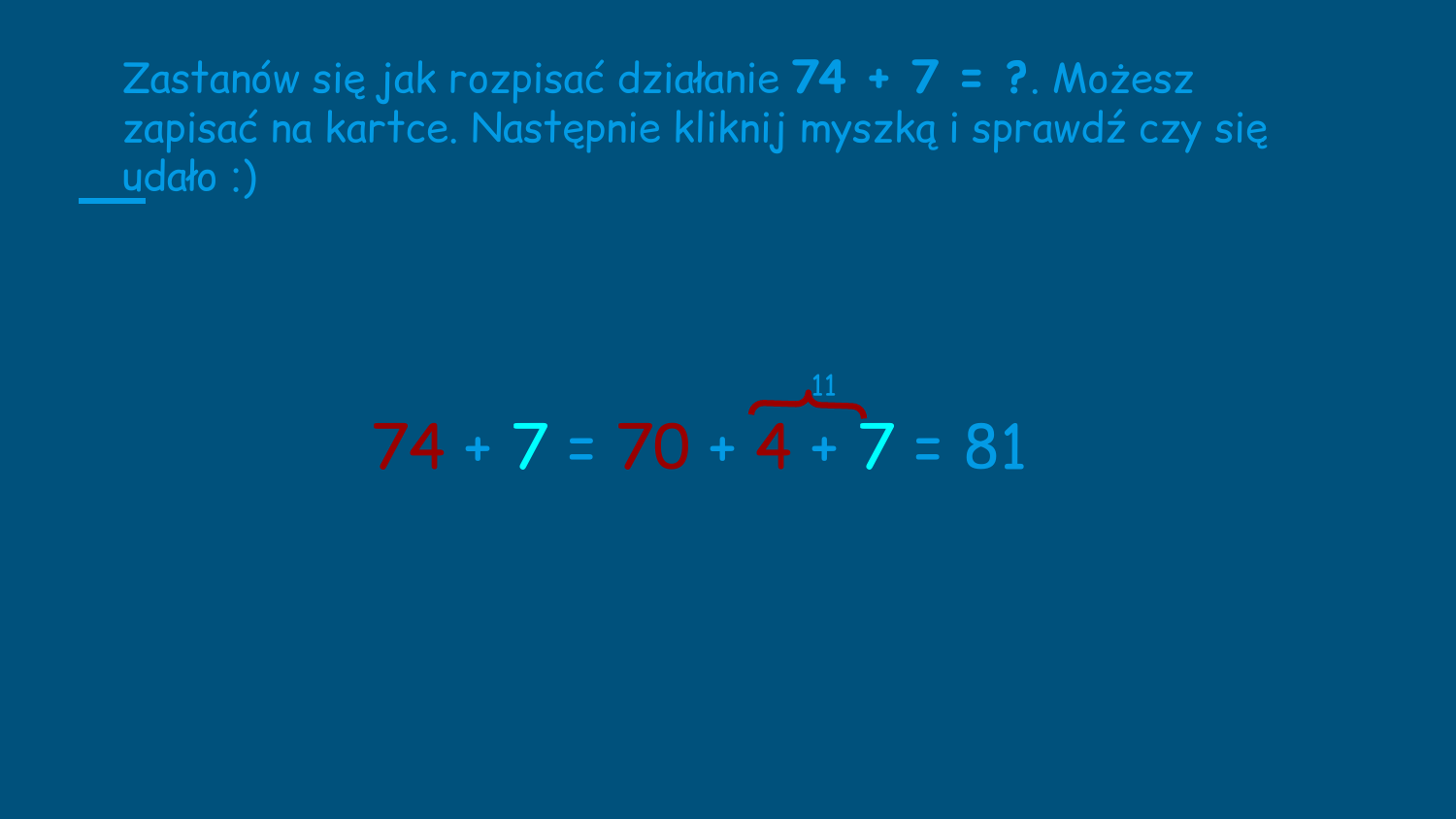

Zastanów się jak rozpisać działanie 74 + 7 = ?. Możesz zapisać na kartce. Następnie kliknij myszką i sprawdź czy się udało :)

                                                              11
        74 + 7 = 70 + 4 + 7 = 81